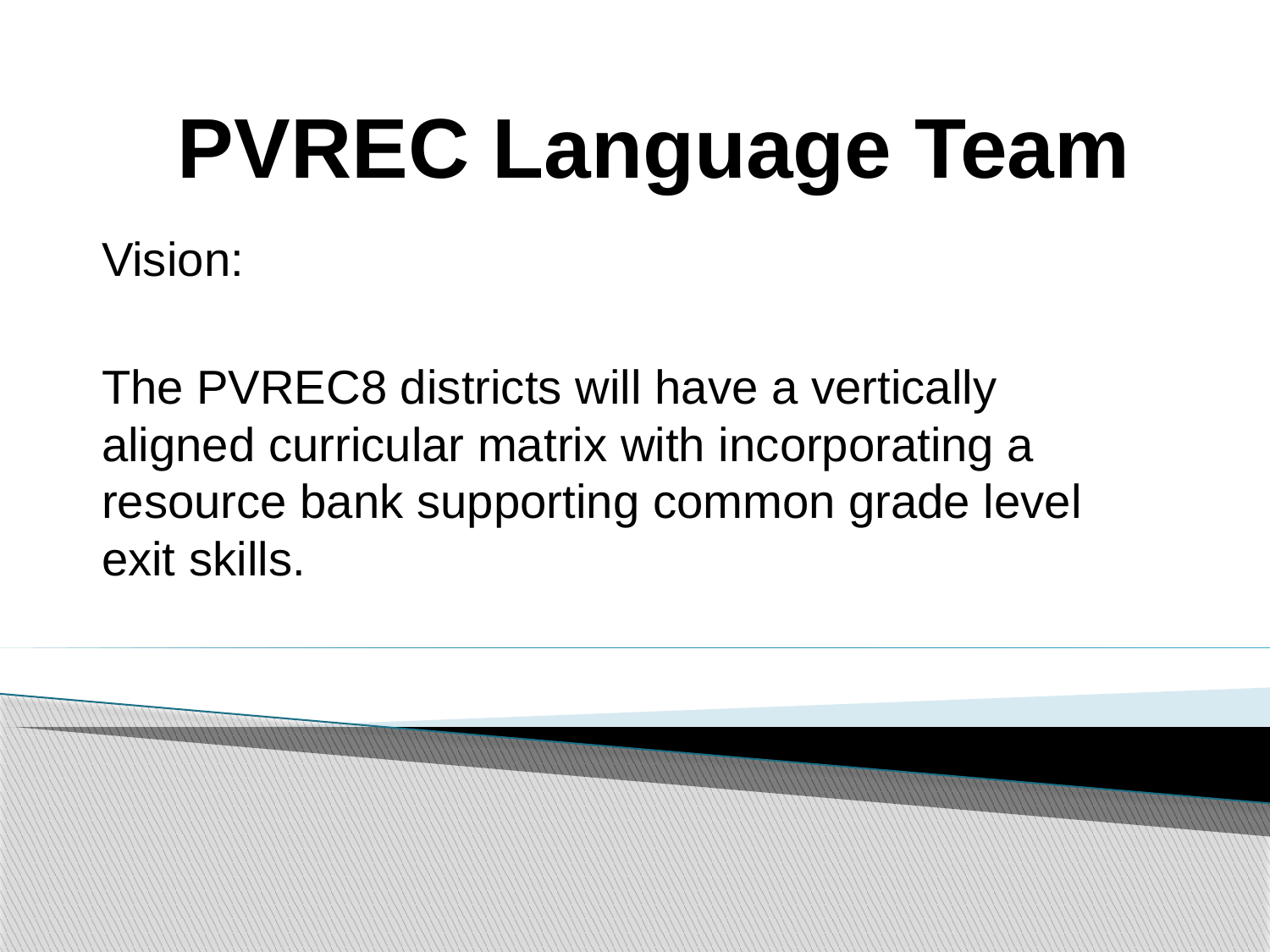

# PVREC Language Team
Vision:

The PVREC8 districts will have a vertically aligned curricular matrix with incorporating a resource bank supporting common grade level exit skills.